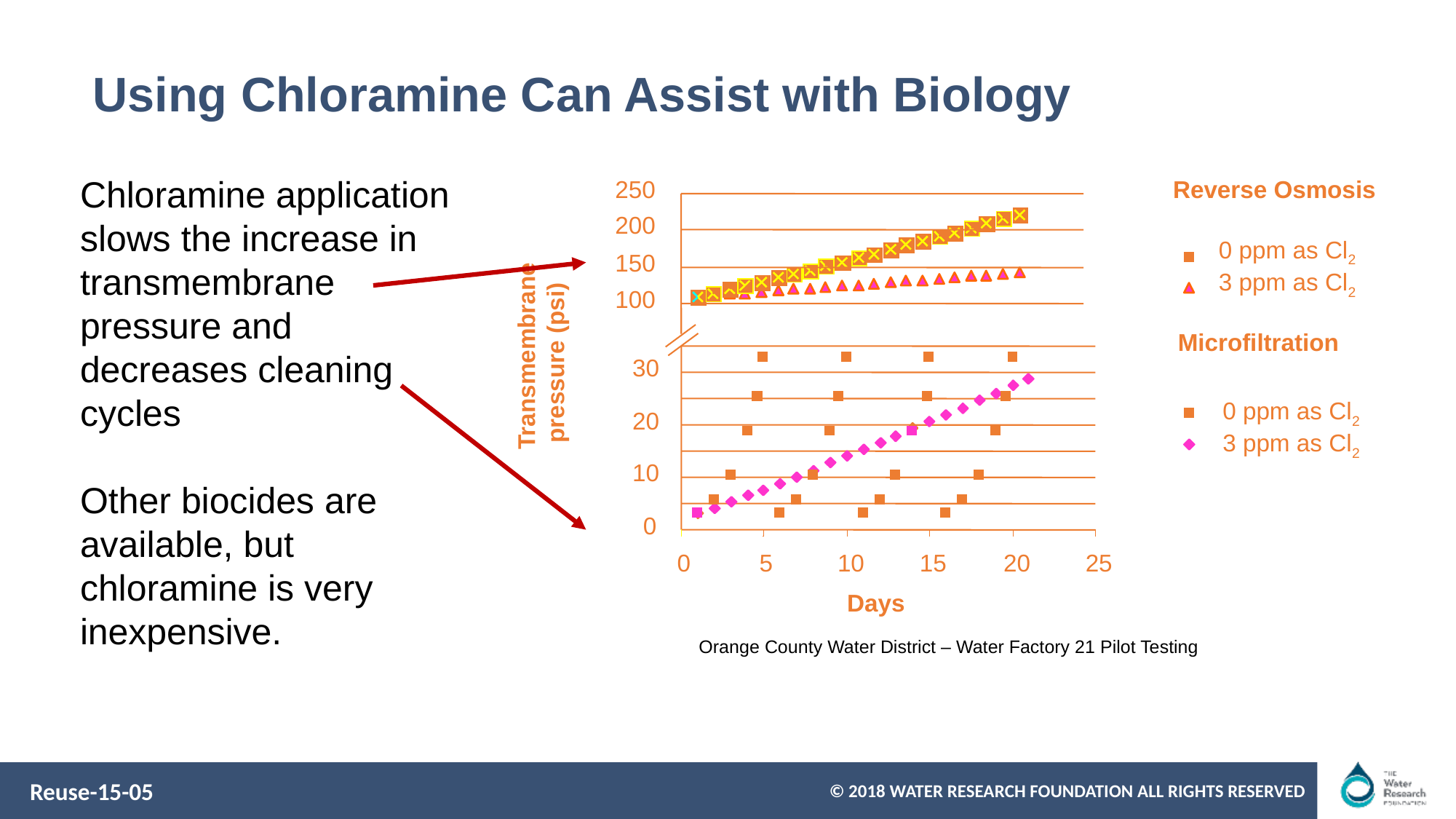

# Using Chloramine Can Assist with Biology
Chloramine application slows the increase in transmembrane pressure and decreases cleaning cycles

Other biocides are available, but chloramine is very inexpensive.
Reverse Osmosis
250

200

0 ppm as Cl2

150

3 ppm as Cl2

100

Transmembrane
 pressure (psi)
Microfiltration

30

0 ppm as Cl2

20

3 ppm as Cl2

10

0

0
5
10
15
20
25
Days
Orange County Water District – Water Factory 21 Pilot Testing